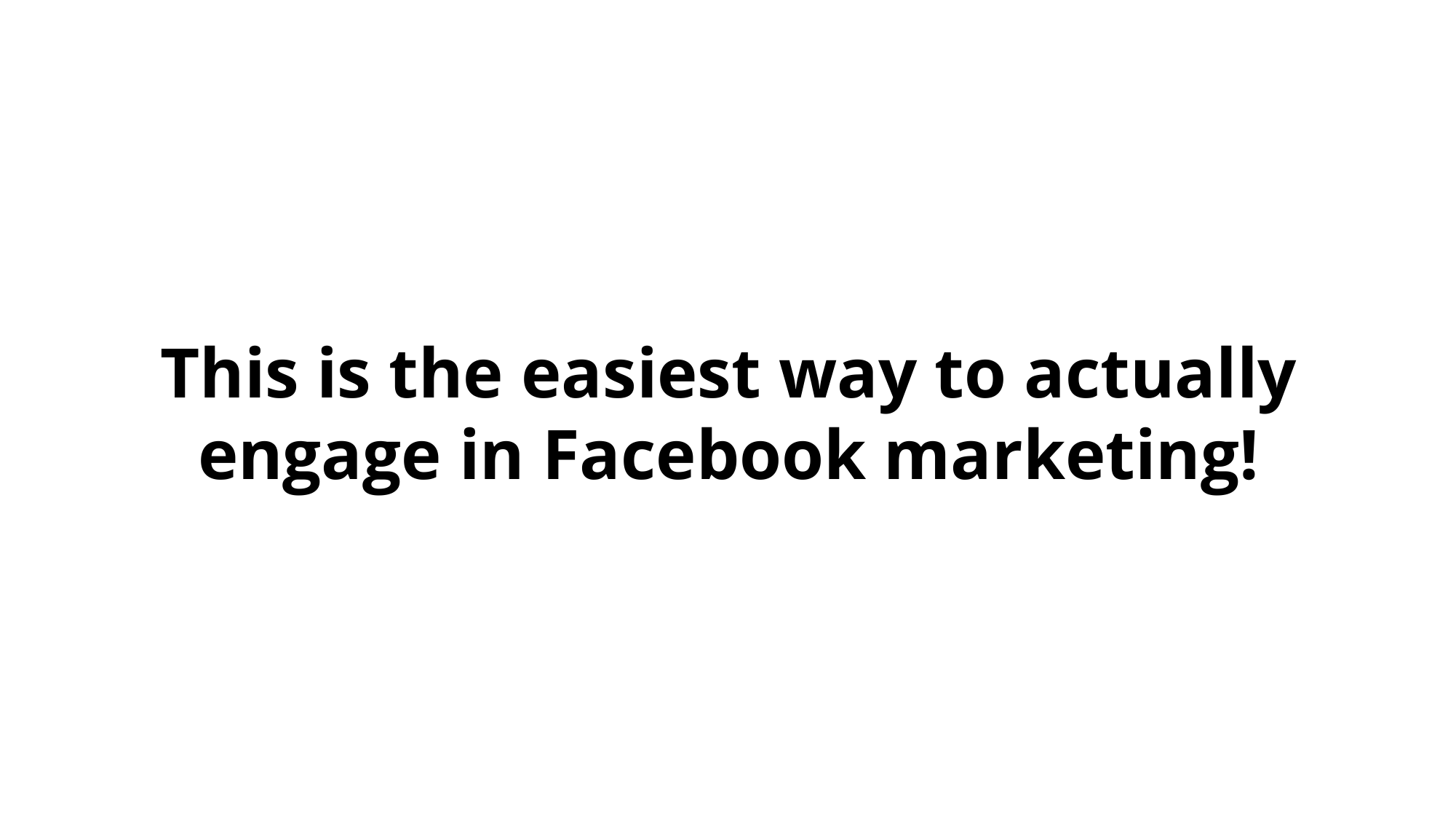

This is the easiest way to actually engage in Facebook marketing!